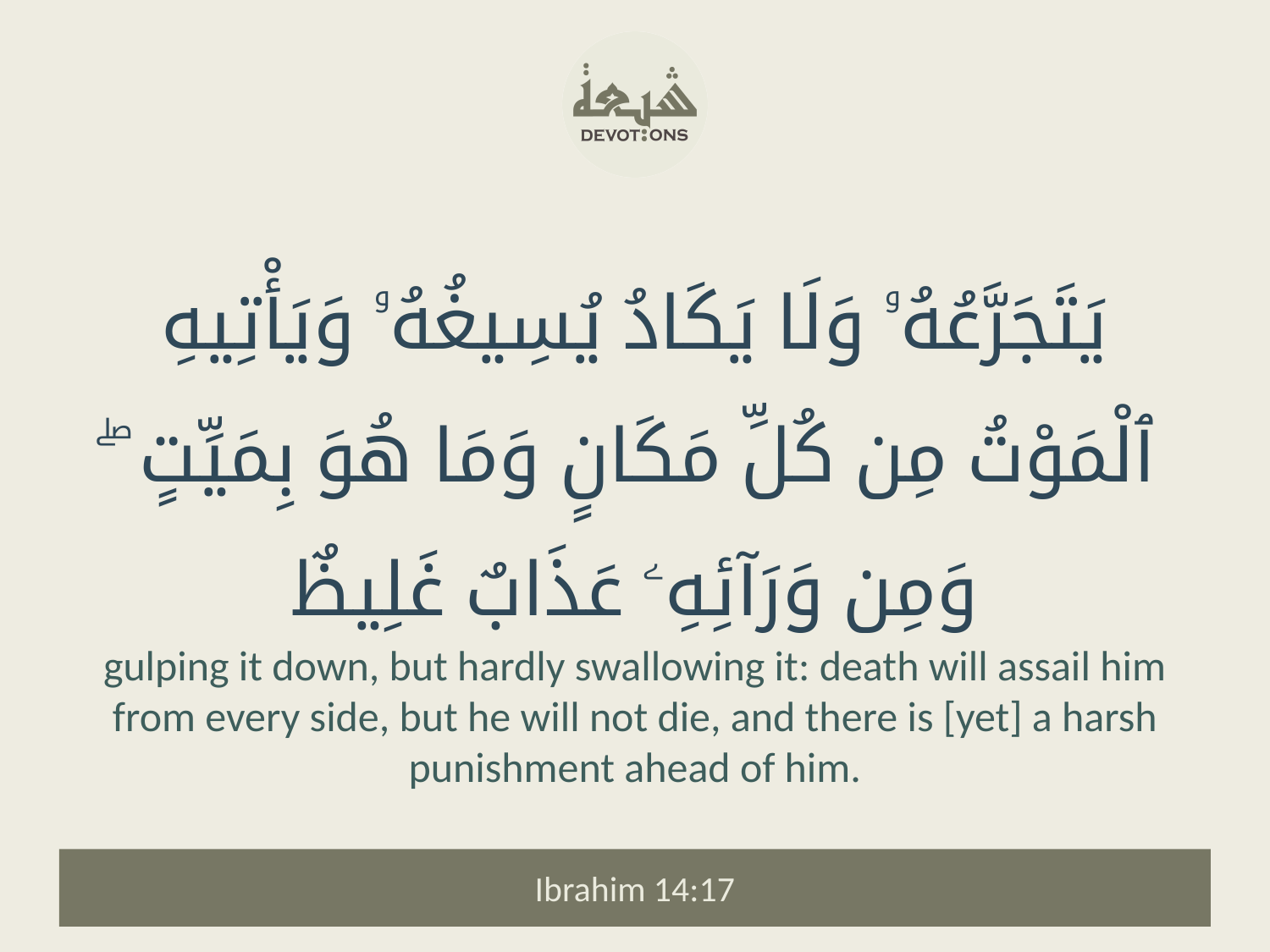

يَتَجَرَّعُهُۥ وَلَا يَكَادُ يُسِيغُهُۥ وَيَأْتِيهِ ٱلْمَوْتُ مِن كُلِّ مَكَانٍ وَمَا هُوَ بِمَيِّتٍ ۖ وَمِن وَرَآئِهِۦ عَذَابٌ غَلِيظٌ
gulping it down, but hardly swallowing it: death will assail him from every side, but he will not die, and there is [yet] a harsh punishment ahead of him.
Ibrahim 14:17